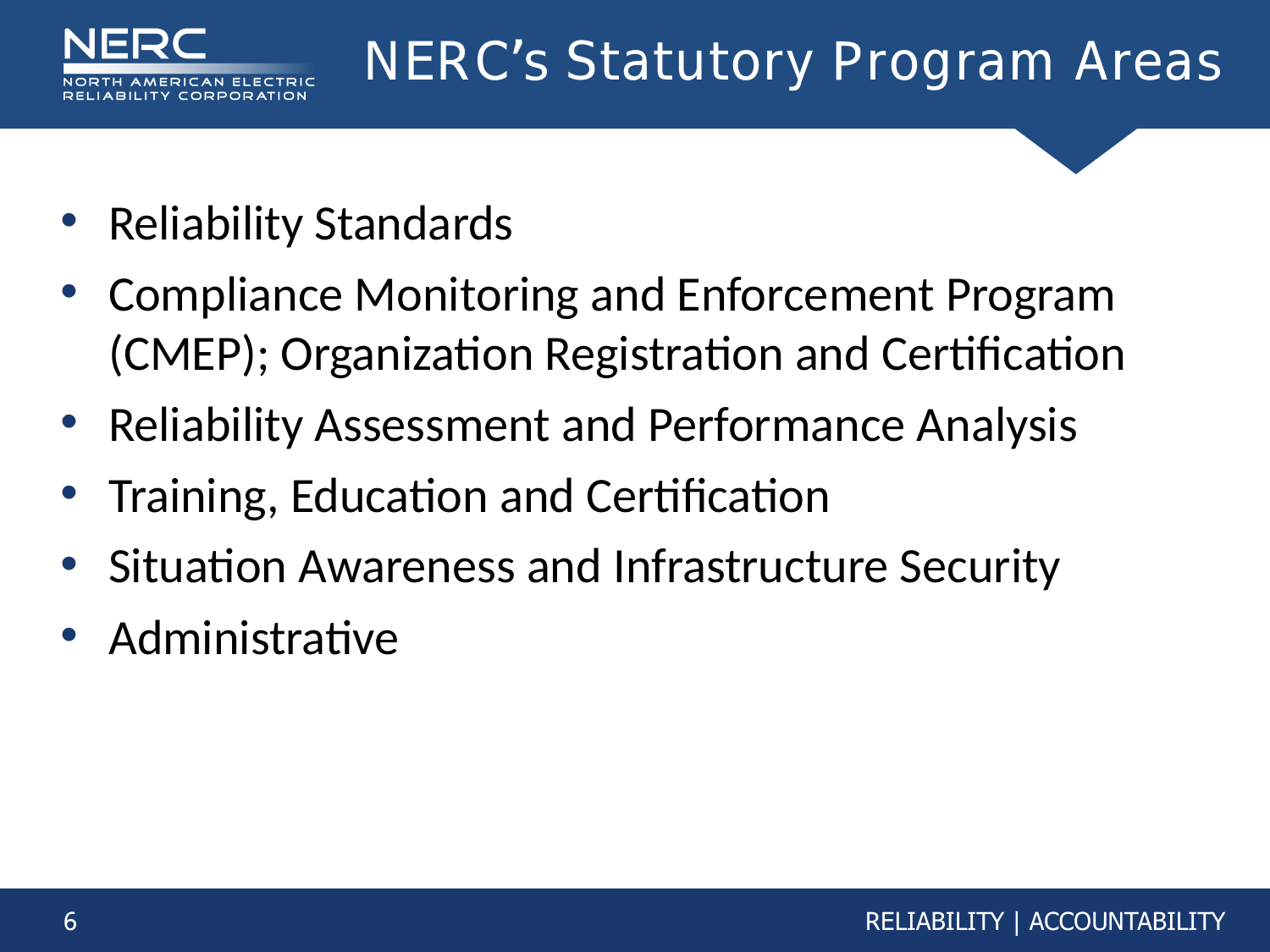

# NERC’s Statutory Program Areas
Reliability Standards
Compliance Monitoring and Enforcement Program (CMEP); Organization Registration and Certification
Reliability Assessment and Performance Analysis
Training, Education and Certification
Situation Awareness and Infrastructure Security
Administrative